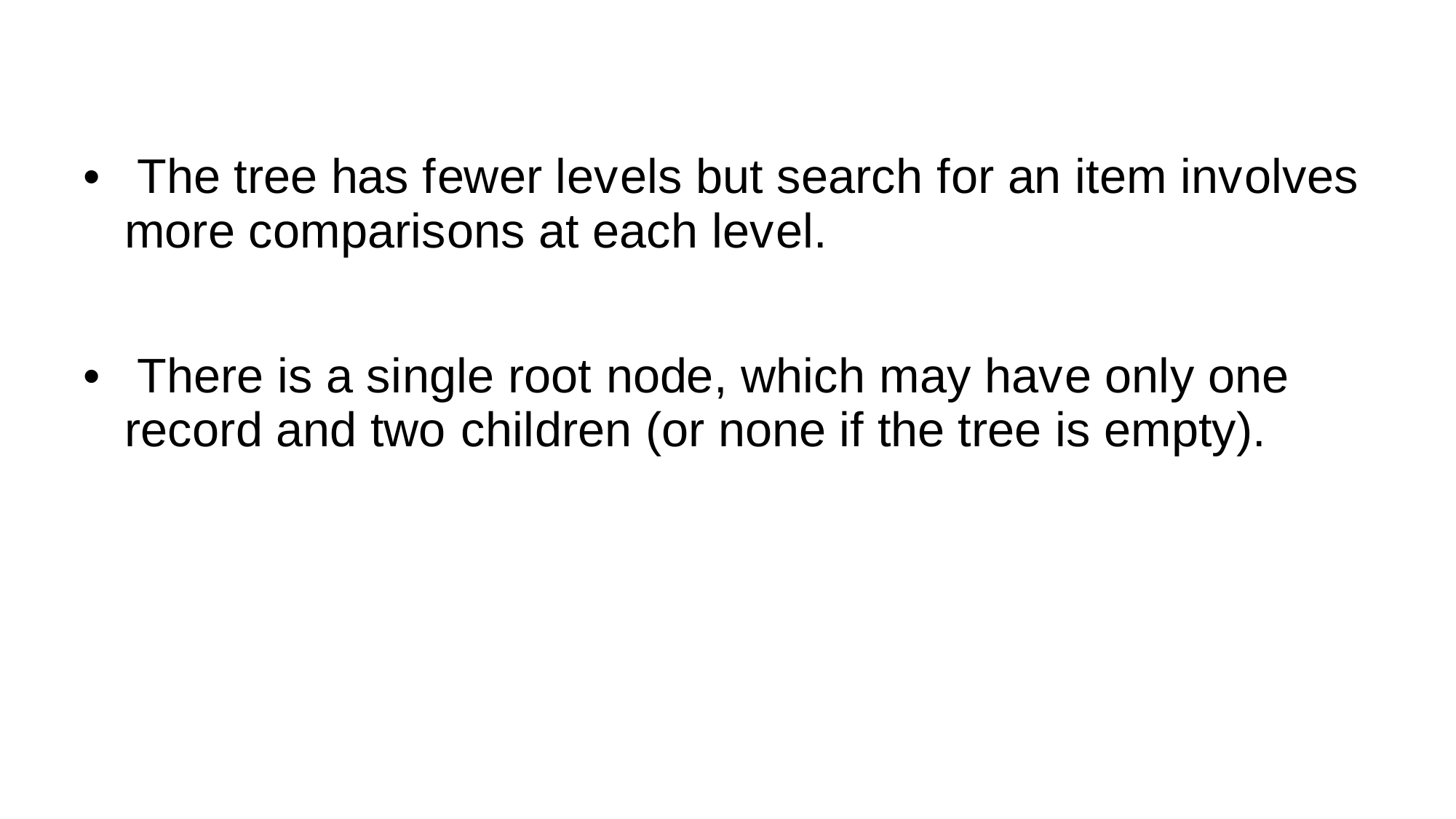

•
The tree has fewer levels but search for an item involves
more comparisons at each level.
•
There is a single root node, which may have only one
record and two children (or none if the tree is empty).